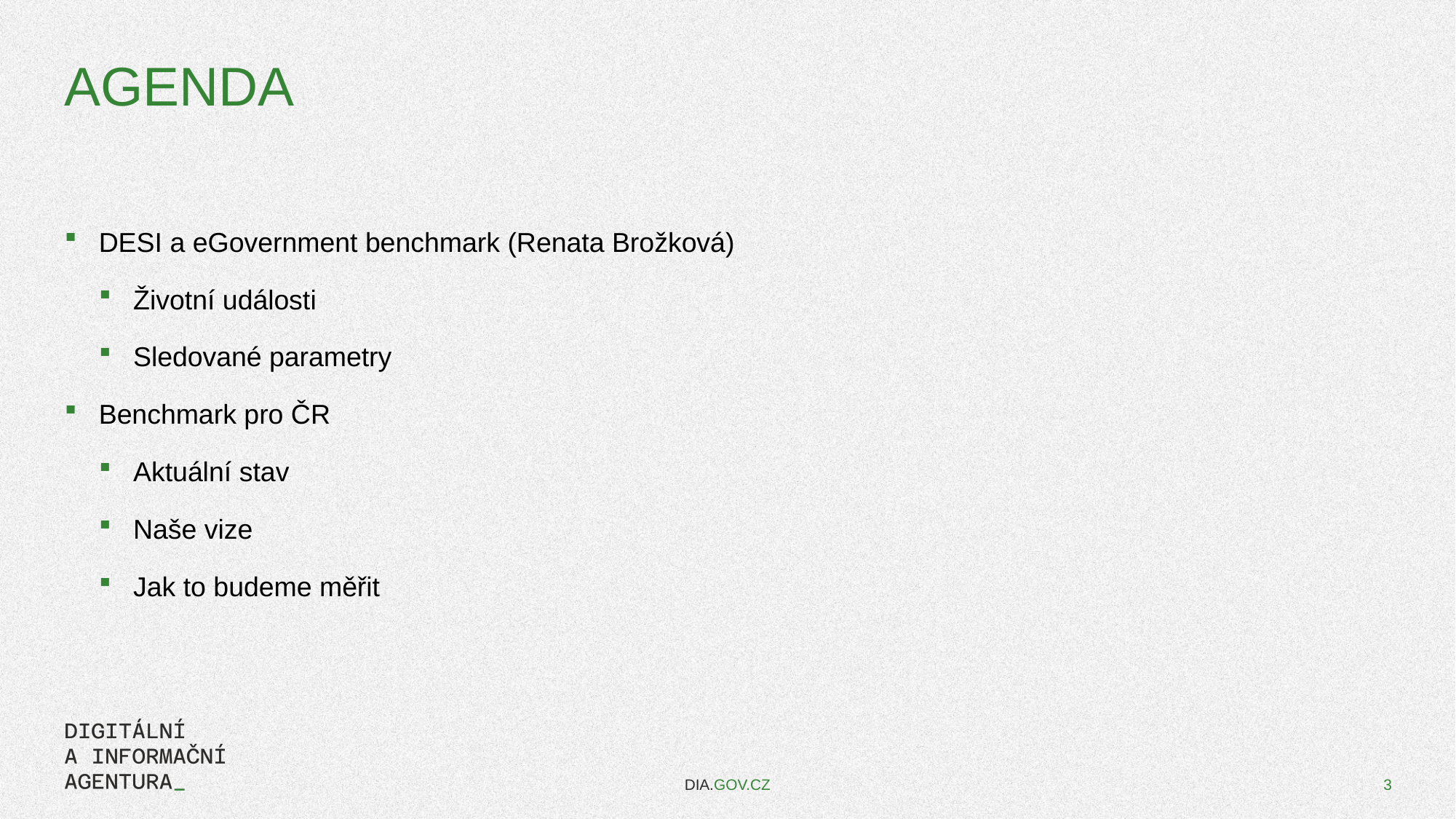

# Agenda
DESI a eGovernment benchmark (Renata Brožková)
Životní události
Sledované parametry
Benchmark pro ČR
Aktuální stav
Naše vize
Jak to budeme měřit

DIA.GOV.CZ
3